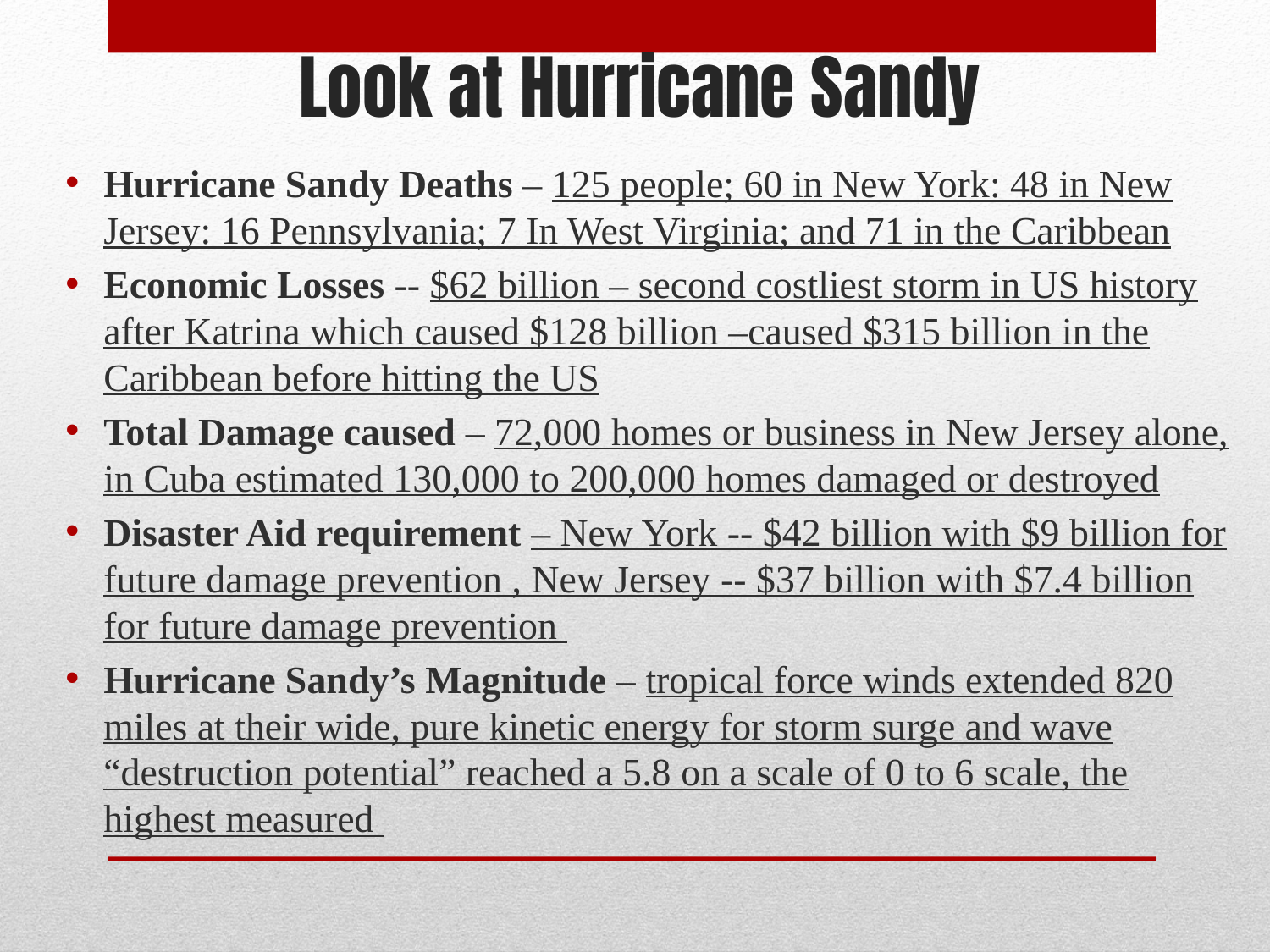

Look at Hurricane Sandy
Hurricane Sandy Deaths – 125 people; 60 in New York: 48 in New Jersey: 16 Pennsylvania; 7 In West Virginia; and 71 in the Caribbean
Economic Losses -- $62 billion – second costliest storm in US history after Katrina which caused $128 billion –caused $315 billion in the Caribbean before hitting the US
Total Damage caused – 72,000 homes or business in New Jersey alone, in Cuba estimated 130,000 to 200,000 homes damaged or destroyed
Disaster Aid requirement – New York -- $42 billion with $9 billion for future damage prevention , New Jersey -- $37 billion with $7.4 billion for future damage prevention
Hurricane Sandy’s Magnitude – tropical force winds extended 820 miles at their wide, pure kinetic energy for storm surge and wave “destruction potential” reached a 5.8 on a scale of 0 to 6 scale, the highest measured